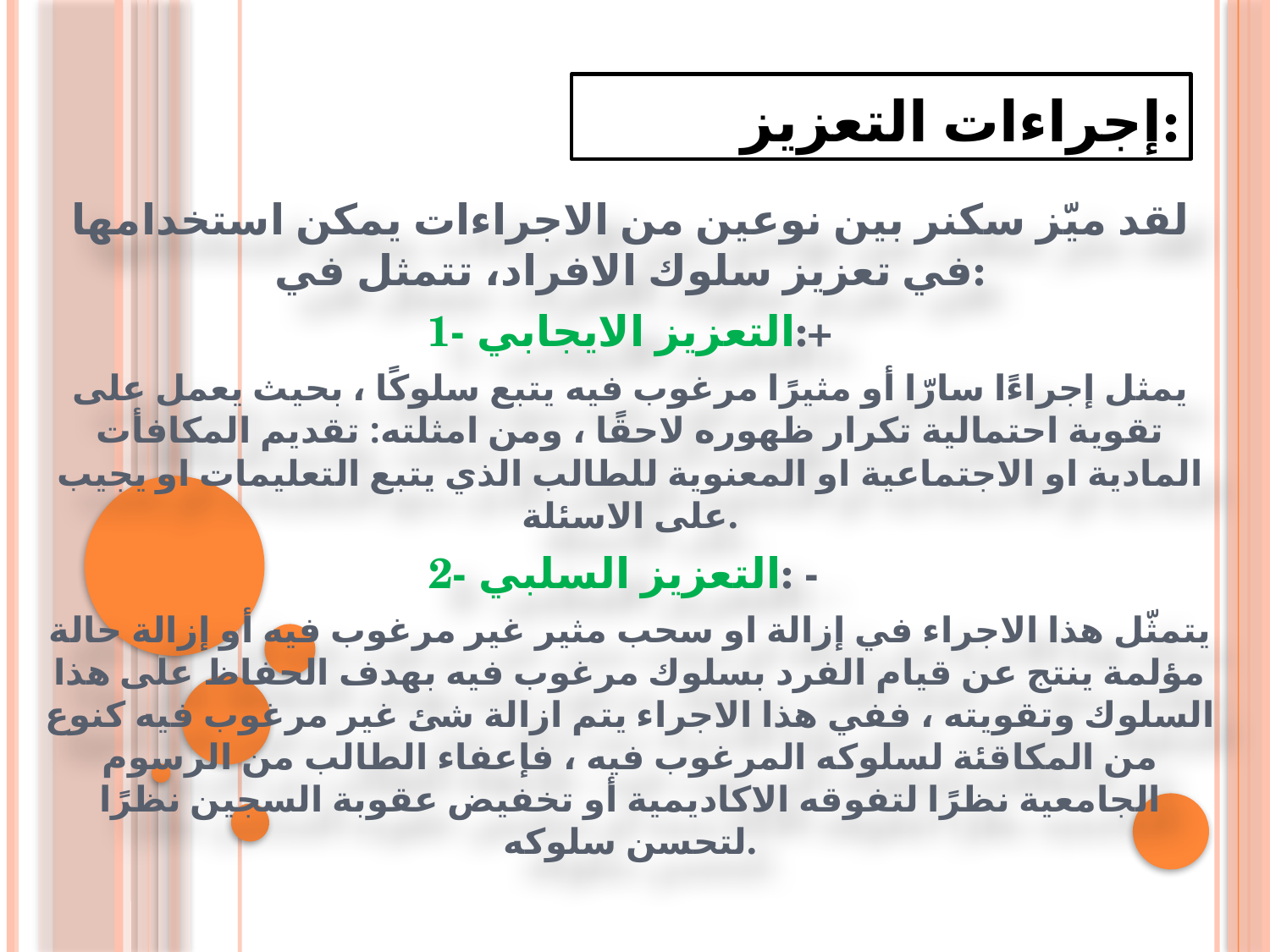

# إجراءات التعزيز:
لقد ميّز سكنر بين نوعين من الاجراءات يمكن استخدامها في تعزيز سلوك الافراد، تتمثل في:
1- التعزيز الايجابي:+
يمثل إجراءًا سارّا أو مثيرًا مرغوب فيه يتبع سلوكًا ، بحيث يعمل على تقوية احتمالية تكرار ظهوره لاحقًا ، ومن امثلته: تقديم المكافأت المادية او الاجتماعية او المعنوية للطالب الذي يتبع التعليمات او يجيب على الاسئلة.
2- التعزيز السلبي: -
يتمثّل هذا الاجراء في إزالة او سحب مثير غير مرغوب فيه أو إزالة حالة مؤلمة ينتج عن قيام الفرد بسلوك مرغوب فيه بهدف الحفاظ على هذا السلوك وتقويته ، ففي هذا الاجراء يتم ازالة شئ غير مرغوب فيه كنوع من المكاقئة لسلوكه المرغوب فيه ، فإعفاء الطالب من الرسوم الجامعية نظرًا لتفوقه الاكاديمية أو تخفيض عقوبة السجين نظرًا لتحسن سلوكه.